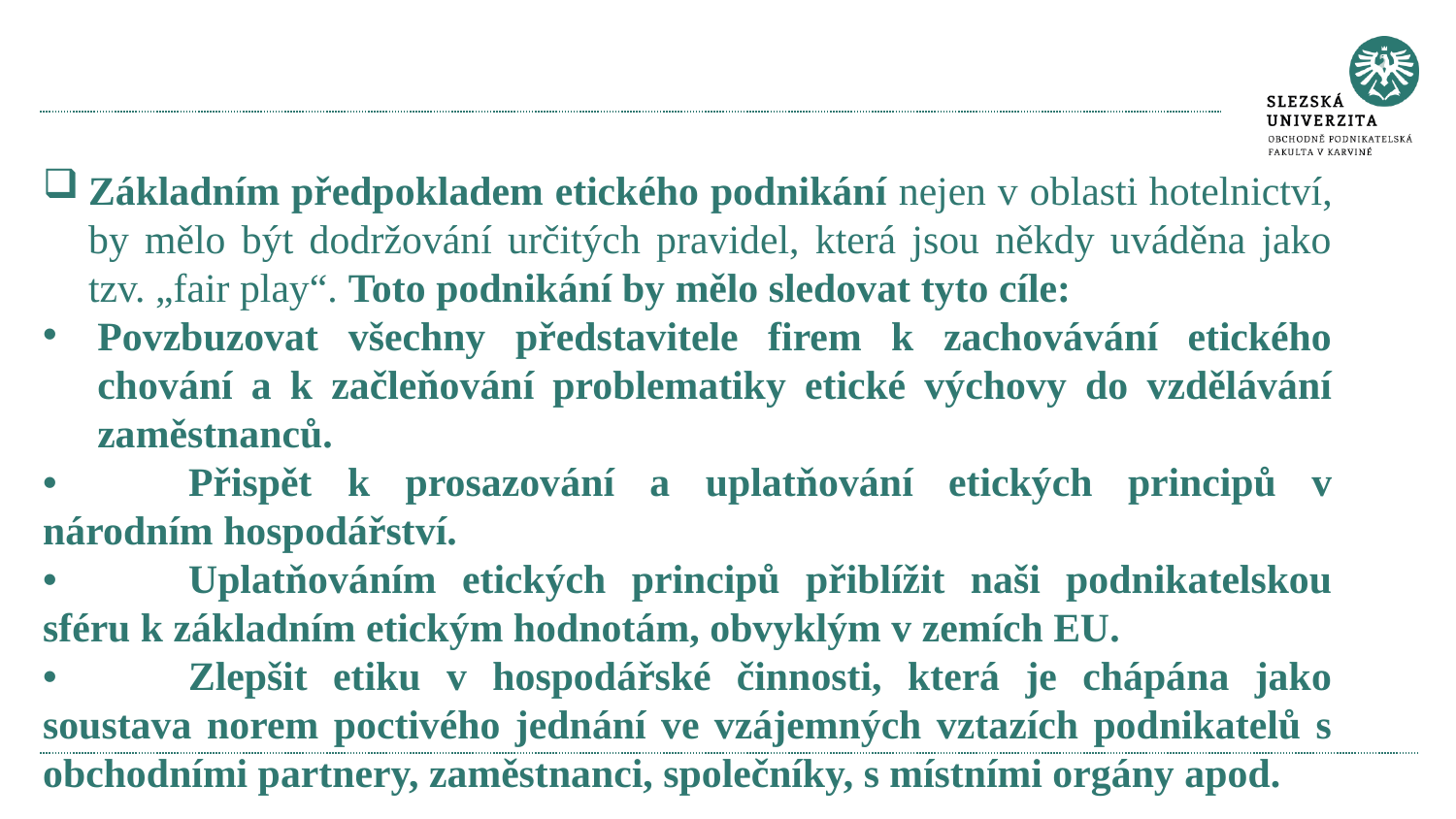

#
Základním předpokladem etického podnikání nejen v oblasti hotelnictví, by mělo být dodržování určitých pravidel, která jsou někdy uváděna jako tzv. „fair play“. Toto podnikání by mělo sledovat tyto cíle:
Povzbuzovat všechny představitele firem k zachovávání etického chování a k začleňování problematiky etické výchovy do vzdělávání zaměstnanců.
•	Přispět k prosazování a uplatňování etických principů v národním hospodářství.
•	Uplatňováním etických principů přiblížit naši podnikatelskou sféru k základním etickým hodnotám, obvyklým v zemích EU.
•	Zlepšit etiku v hospodářské činnosti, která je chápána jako soustava norem poctivého jednání ve vzájemných vztazích podnikatelů s obchodními partnery, zaměstnanci, společníky, s místními orgány apod.